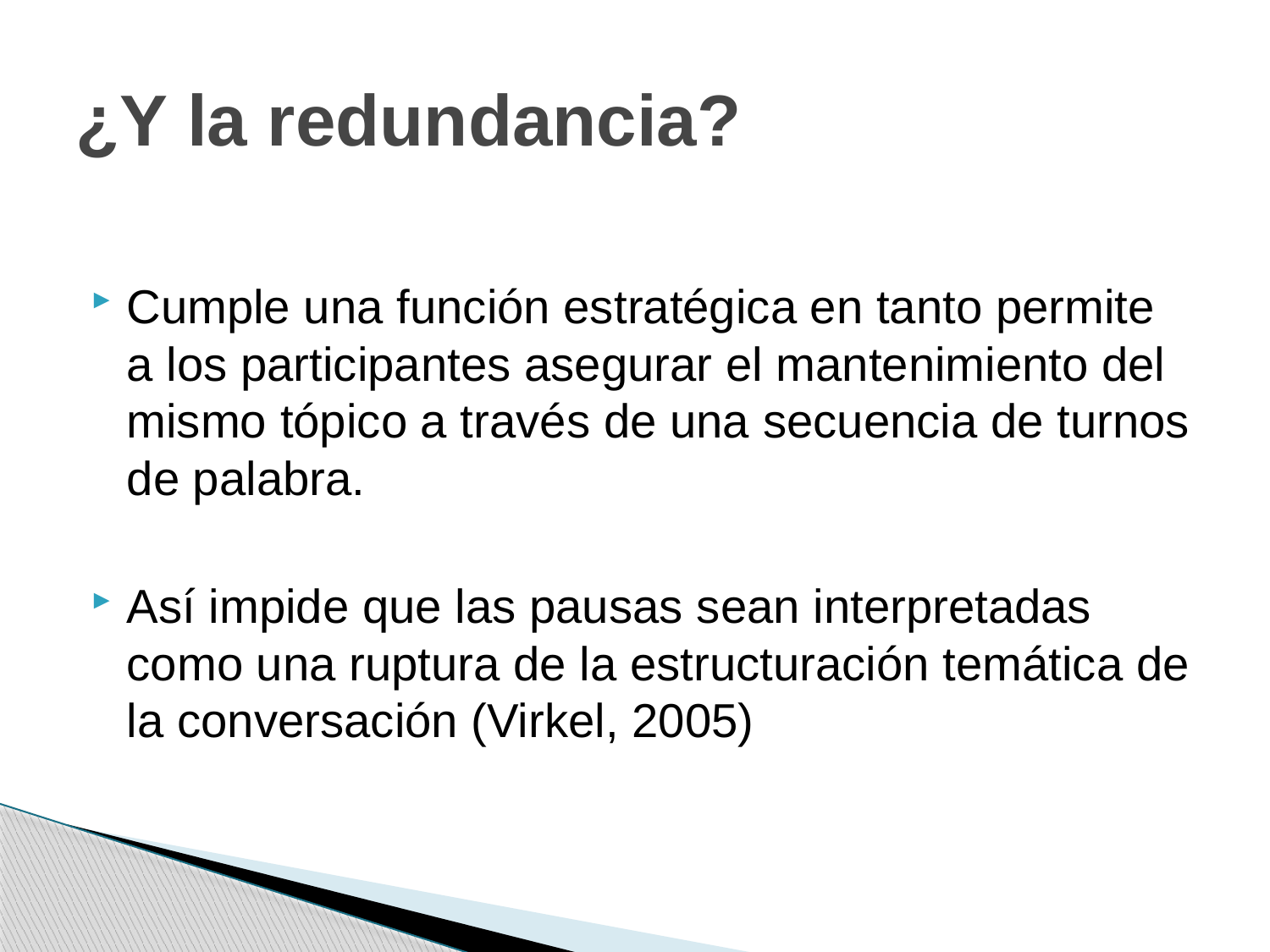

# ¿Y la redundancia?

Cumple una función estratégica en tanto permite a los participantes asegurar el mantenimiento del mismo tópico a través de una secuencia de turnos de palabra.

Así impide que las pausas sean interpretadas como una ruptura de la estructuración temática de la conversación (Virkel, 2005)